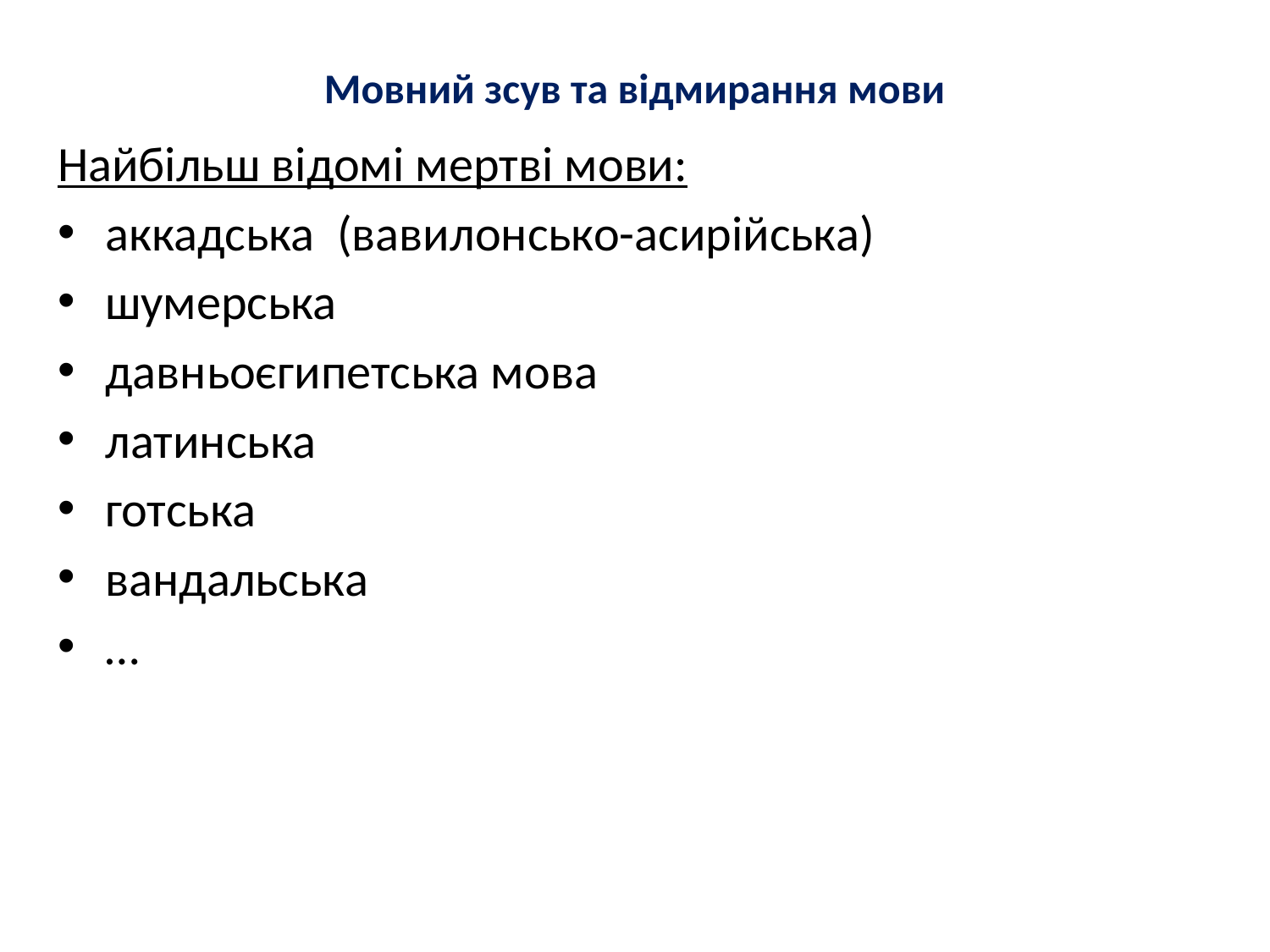

# Мовний зсув та відмирання мови
Найбільш відомі мертві мови:
аккадська  (вавилонсько-асирійська)
шумерська
давньоєгипетська мова
латинська
готська
вандальська
…